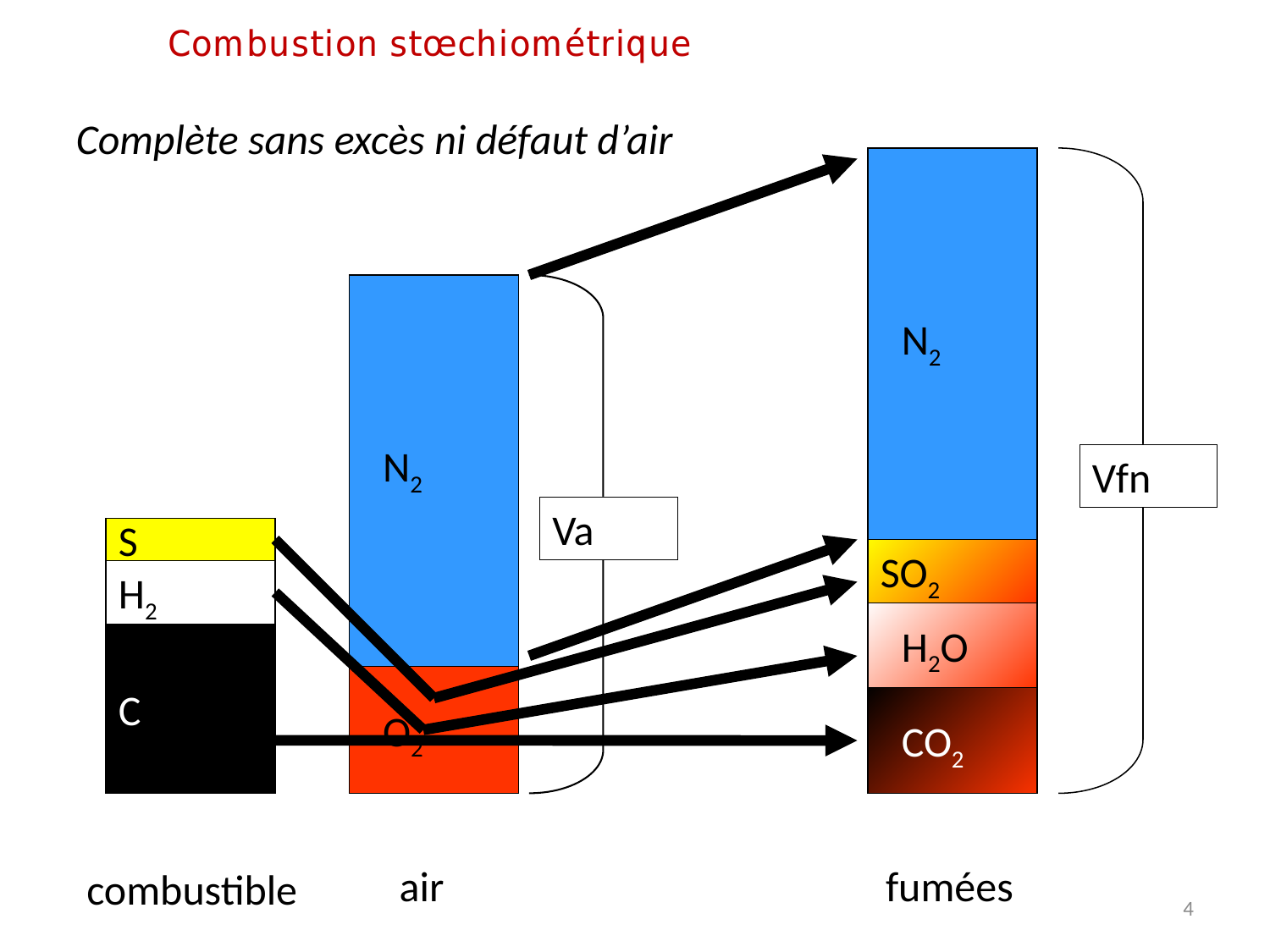

Combustion stœchiométrique
Complète sans excès ni défaut d’air

N2

Vfn

N2

Va
S

SO2

H2

H2O

C

O2

CO2

air
fumées
combustible
4